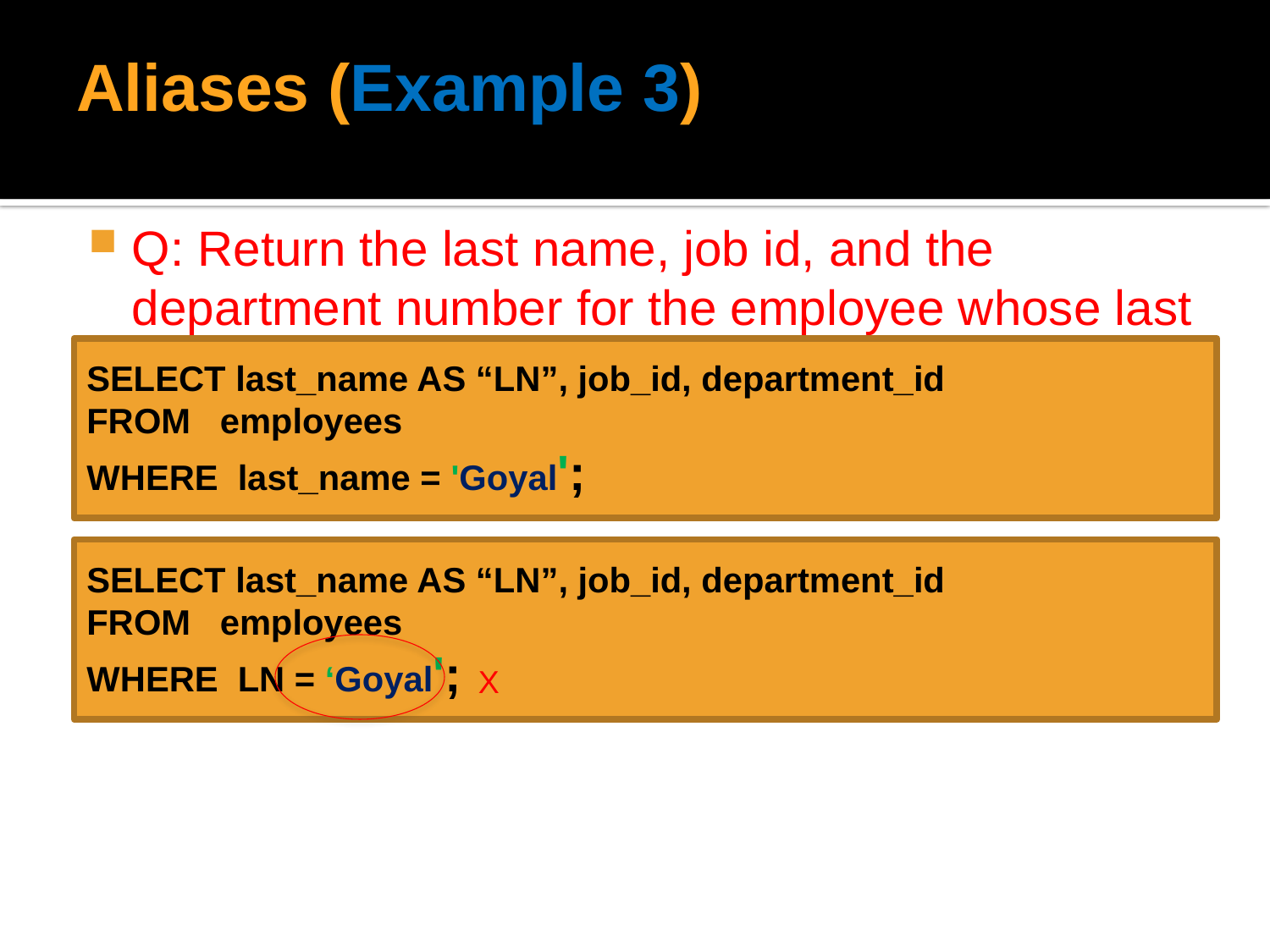

# Aliases (Example 3)
Q: Return the last name, job id, and the department number for the employee whose last name is Goyal
SELECT last_name AS “LN”, job_id, department_id
FROM   employees
WHERE  last_name = 'Goyal';
SELECT last_name AS “LN”, job_id, department_id
FROM   employees
WHERE  LN = ‘Goyal';

X